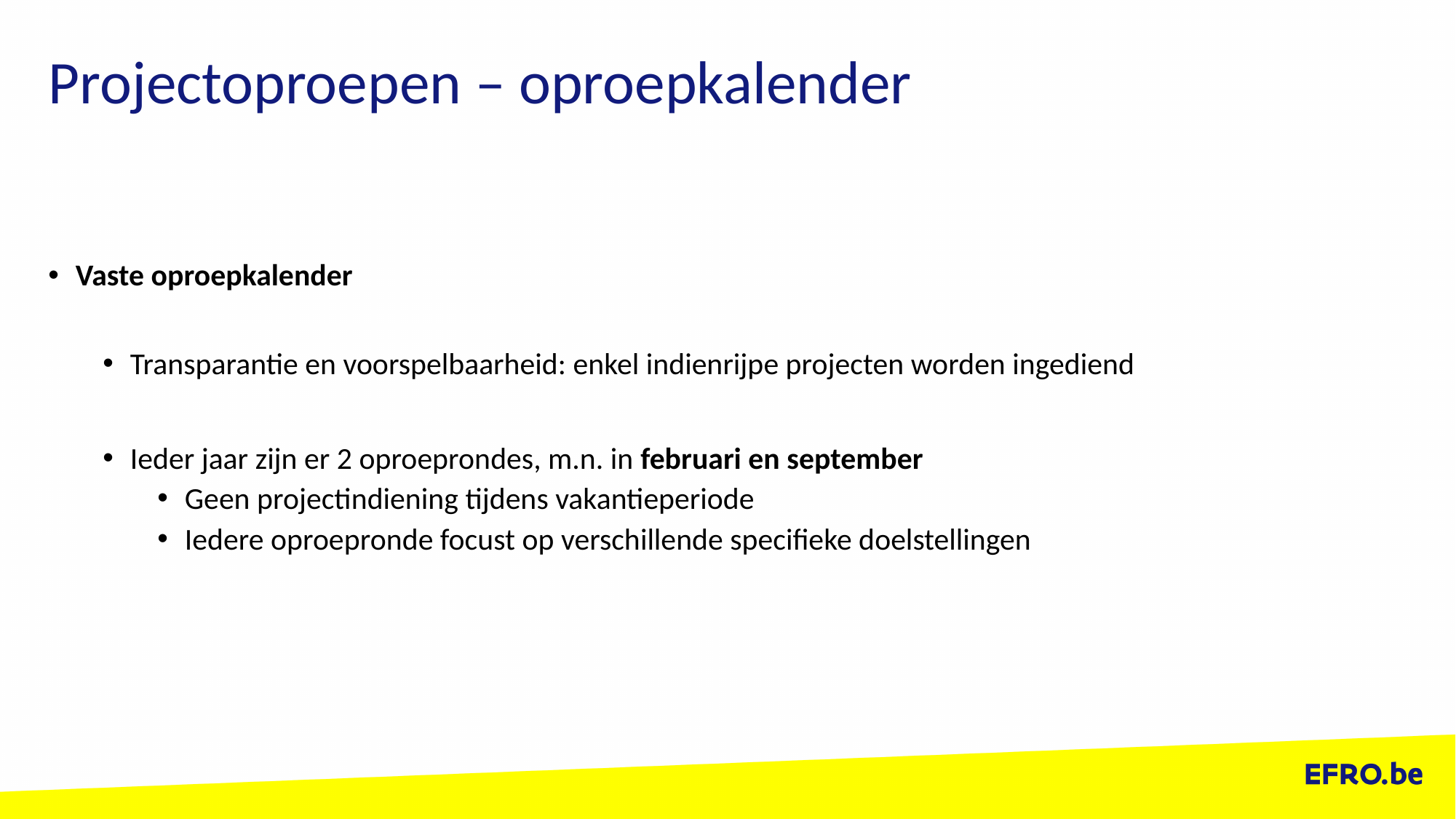

# Projectoproepen – oproepkalender

Vaste oproepkalender

Transparantie en voorspelbaarheid: enkel indienrijpe projecten worden ingediend

Ieder jaar zijn er 2 oproeprondes, m.n. in februari en september
Geen projectindiening tijdens vakantieperiode
Iedere oproepronde focust op verschillende specifieke doelstellingen